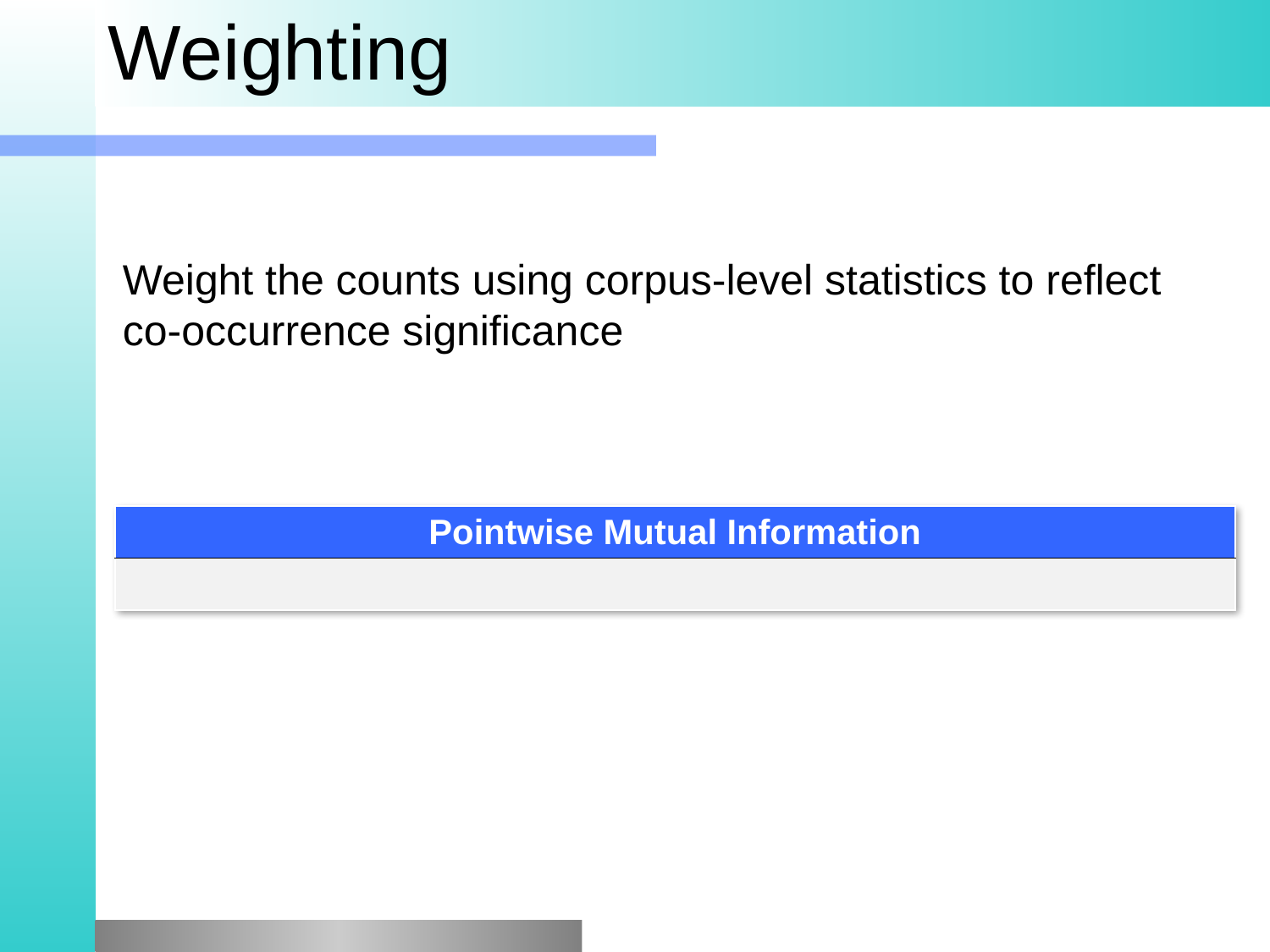

# Weighting
Weight the counts using corpus-level statistics to reflect
co-occurrence significance
| Pointwise Mutual Information |
| --- |
|  |